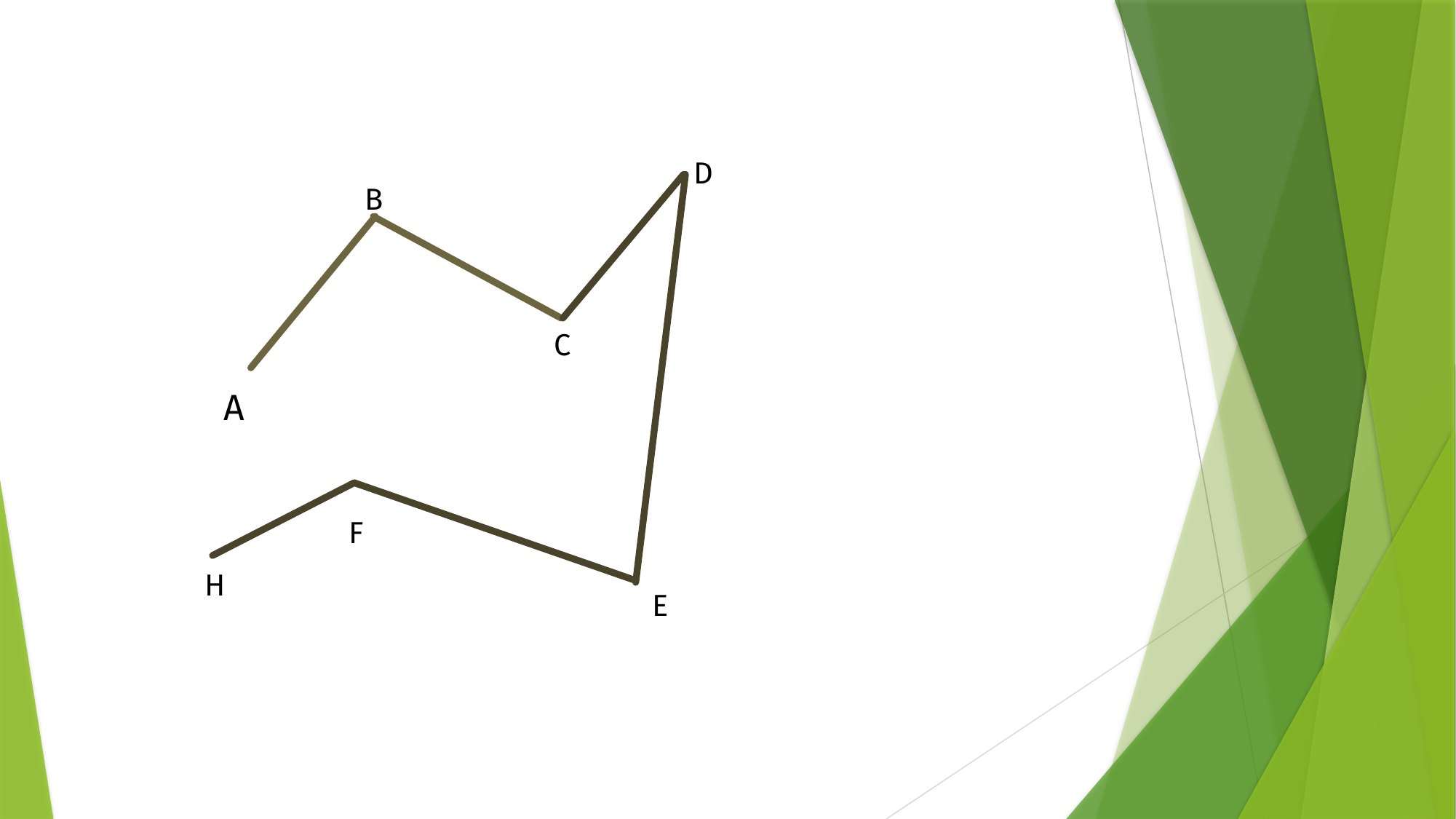

D
B
C
A
F
H
E